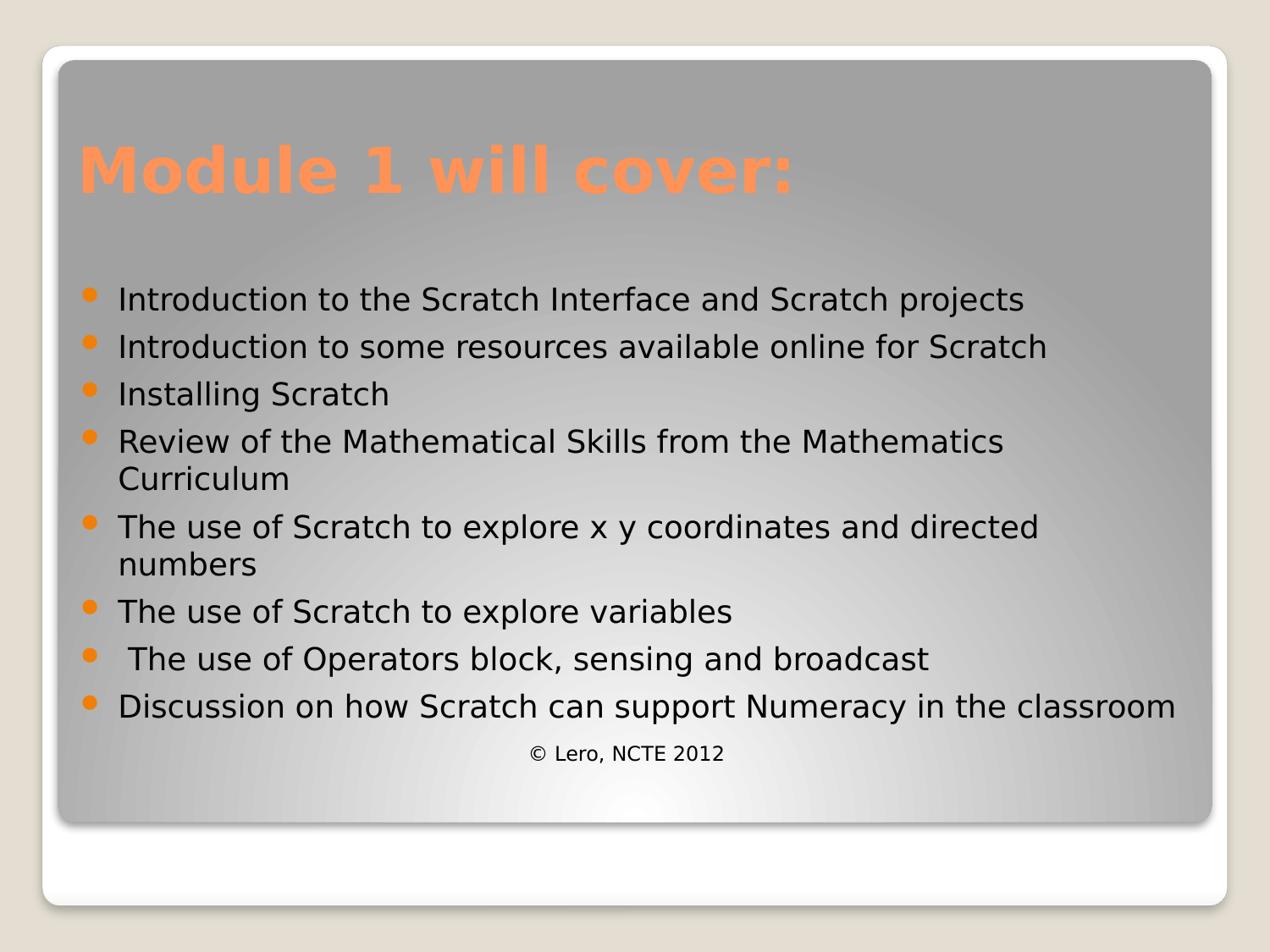

# Module 1 will cover:

Introduction to the Scratch Interface and Scratch projects
Introduction to some resources available online for Scratch
Installing Scratch
Review of the Mathematical Skills from the Mathematics Curriculum
The use of Scratch to explore x y coordinates and directed numbers
The use of Scratch to explore variables
 The use of Operators block, sensing and broadcast
Discussion on how Scratch can support Numeracy in the classroom
© Lero, NCTE 2012